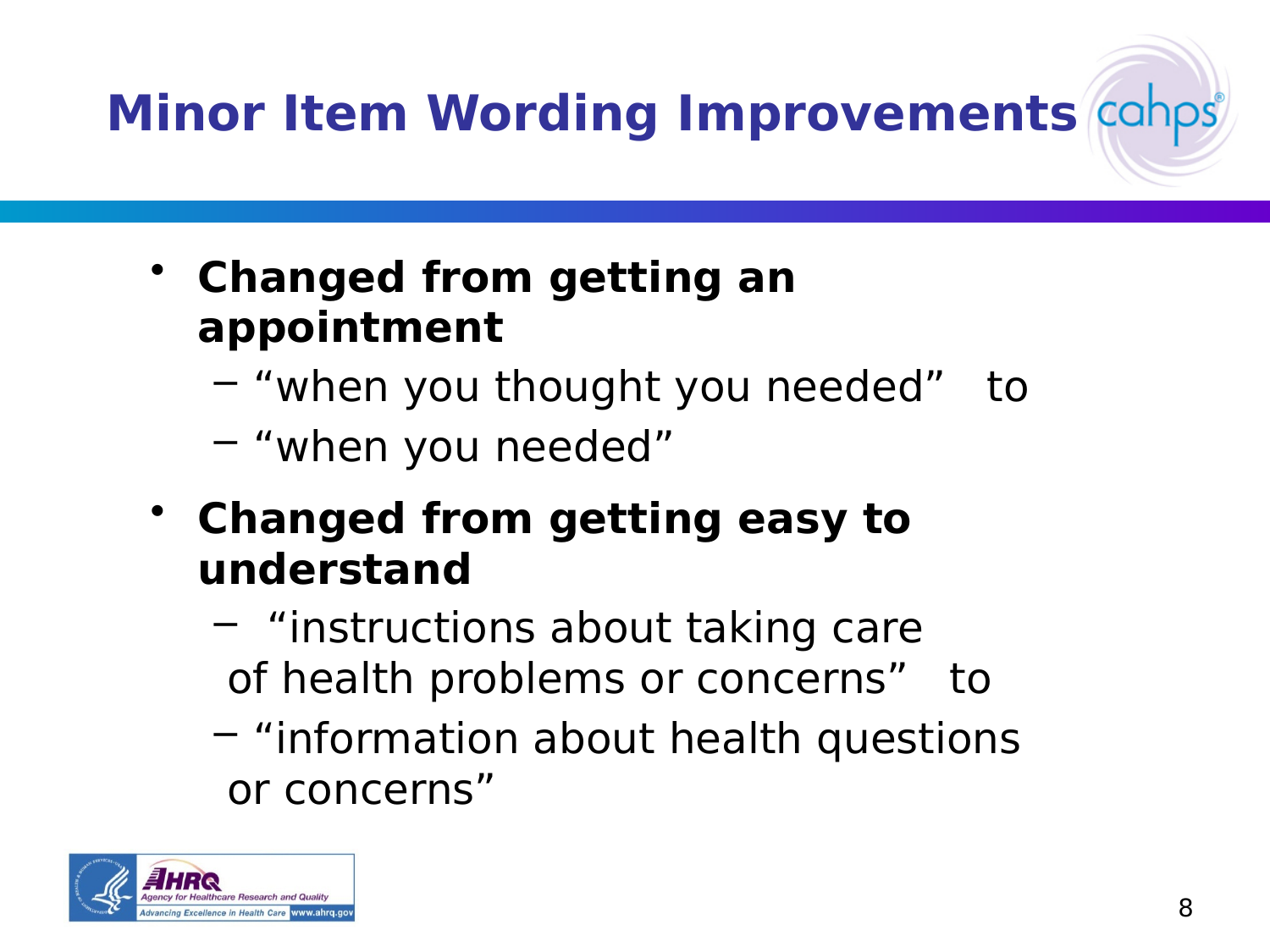

# Minor Item Wording Improvements

Changed from getting an appointment
“when you thought you needed”   to
“when you needed”
Changed from getting easy to understand
 “instructions about taking care
 of health problems or concerns”   to
“information about health questions
 or concerns”
8